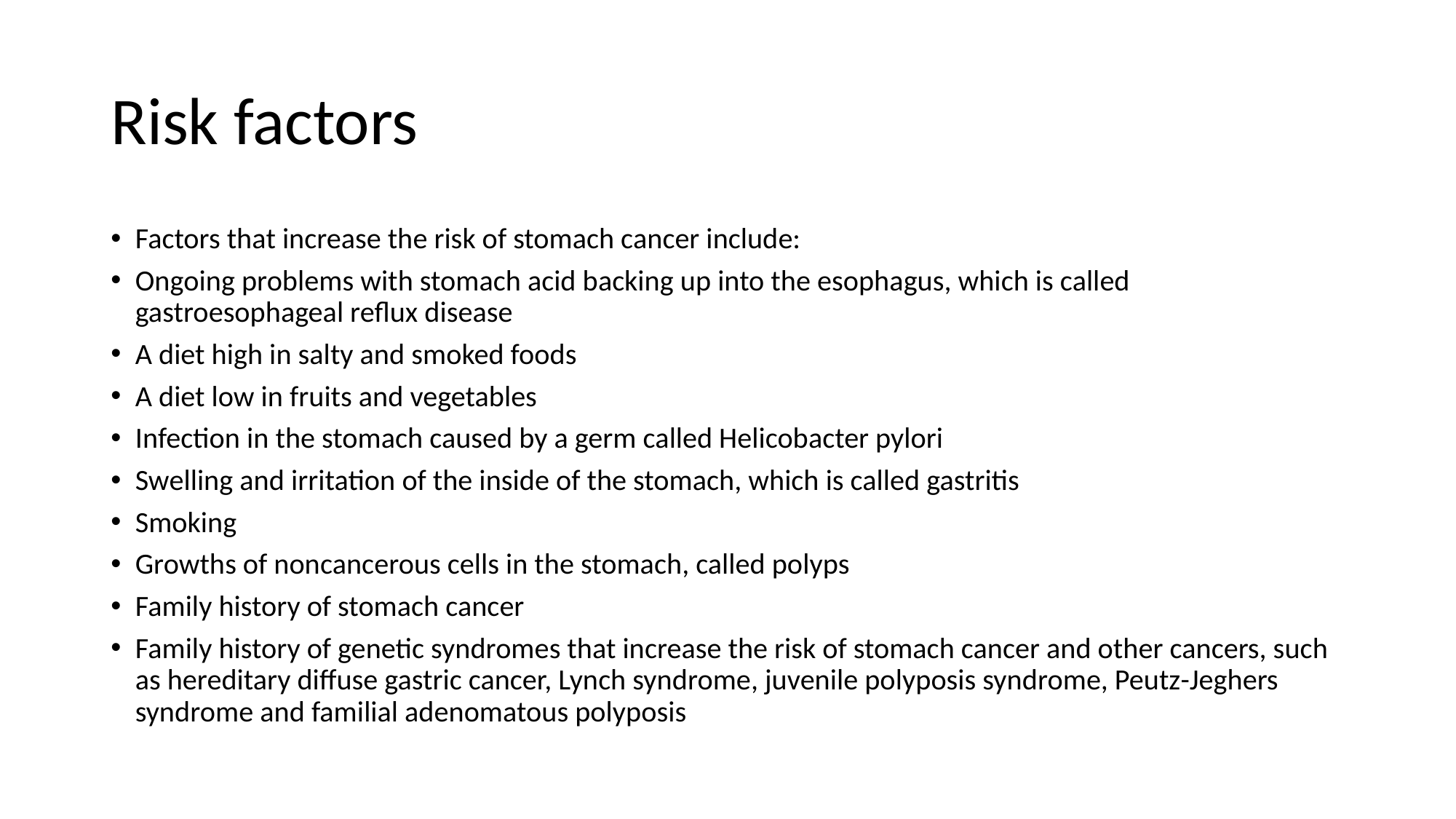

# Risk factors
Factors that increase the risk of stomach cancer include:
Ongoing problems with stomach acid backing up into the esophagus, which is called gastroesophageal reflux disease
A diet high in salty and smoked foods
A diet low in fruits and vegetables
Infection in the stomach caused by a germ called Helicobacter pylori
Swelling and irritation of the inside of the stomach, which is called gastritis
Smoking
Growths of noncancerous cells in the stomach, called polyps
Family history of stomach cancer
Family history of genetic syndromes that increase the risk of stomach cancer and other cancers, such as hereditary diffuse gastric cancer, Lynch syndrome, juvenile polyposis syndrome, Peutz-Jeghers syndrome and familial adenomatous polyposis